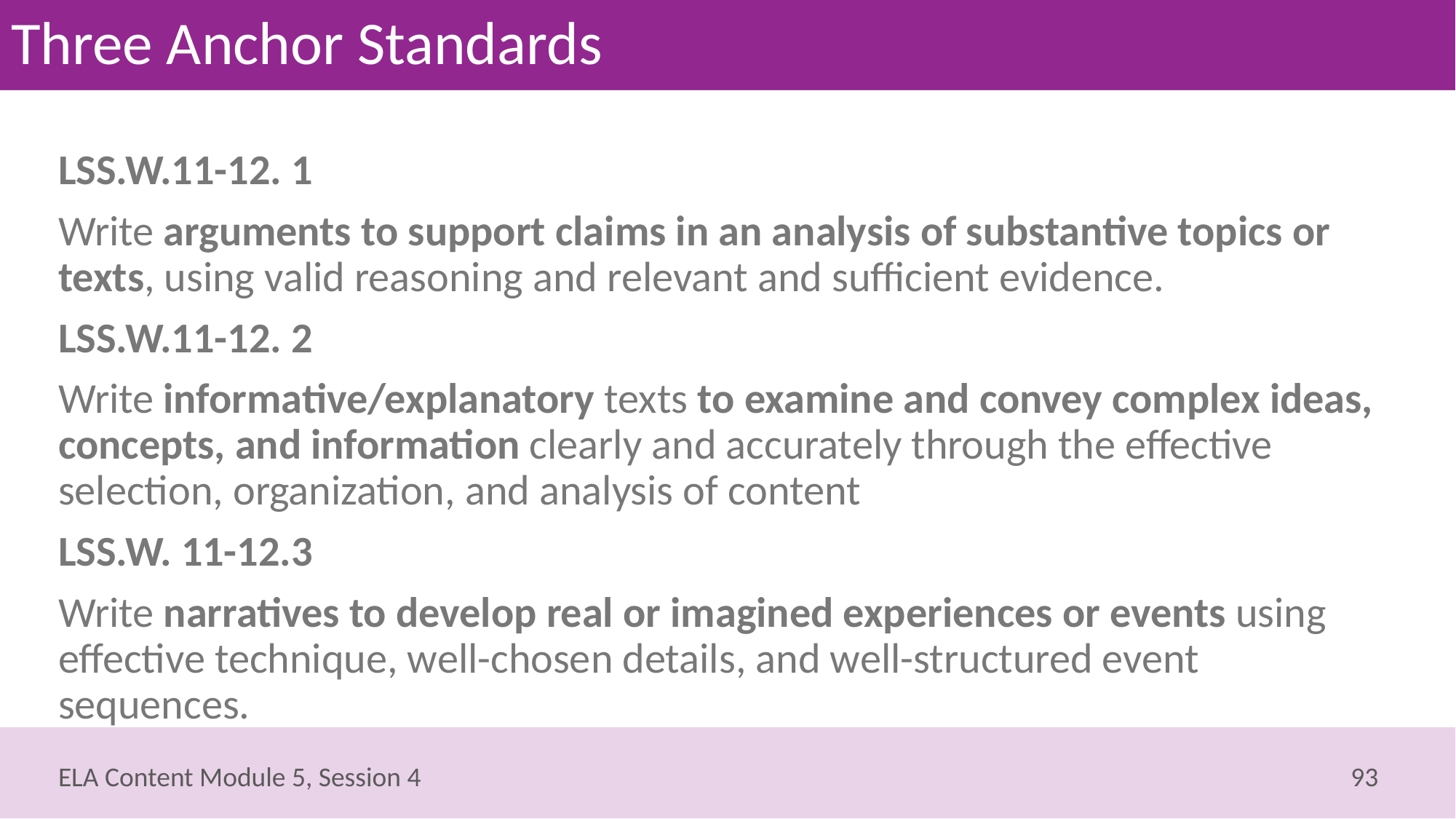

# Three Anchor Standards
LSS.W.11-12. 1
Write arguments to support claims in an analysis of substantive topics or texts, using valid reasoning and relevant and sufficient evidence.
LSS.W.11-12. 2
Write informative/explanatory texts to examine and convey complex ideas, concepts, and information clearly and accurately through the effective selection, organization, and analysis of content
LSS.W. 11-12.3
Write narratives to develop real or imagined experiences or events using effective technique, well-chosen details, and well-structured event sequences.

93